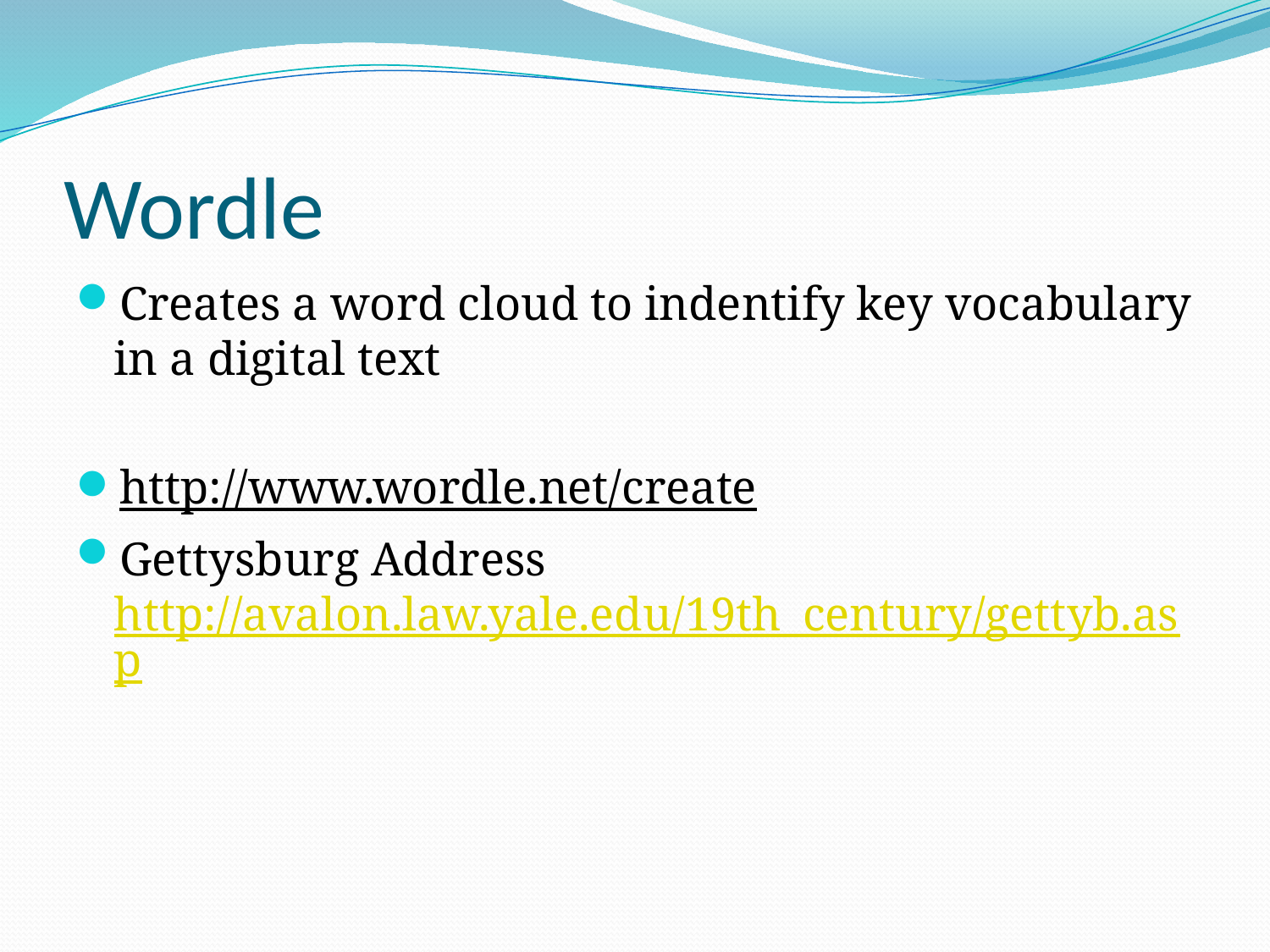

# Wordle
Creates a word cloud to indentify key vocabulary in a digital text

http://www.wordle.net/create
Gettysburg Address http://avalon.law.yale.edu/19th_century/gettyb.asp